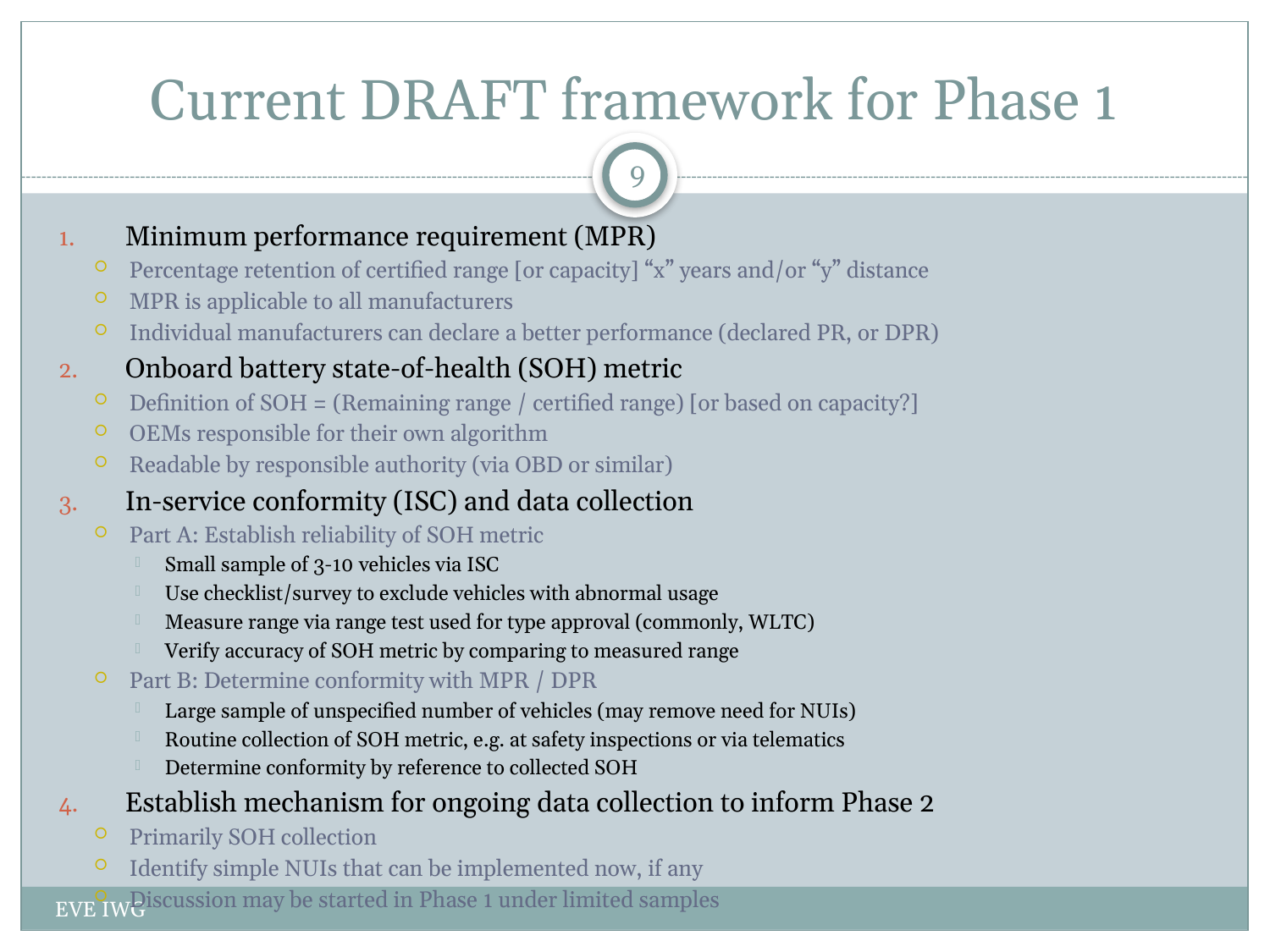

# Current DRAFT framework for Phase 1
9
Minimum performance requirement (MPR)
Percentage retention of certified range [or capacity] “x” years and/or “y” distance
MPR is applicable to all manufacturers
Individual manufacturers can declare a better performance (declared PR, or DPR)
Onboard battery state-of-health (SOH) metric
Definition of SOH = (Remaining range / certified range) [or based on capacity?]
OEMs responsible for their own algorithm
Readable by responsible authority (via OBD or similar)
In-service conformity (ISC) and data collection
Part A: Establish reliability of SOH metric
Small sample of 3-10 vehicles via ISC
Use checklist/survey to exclude vehicles with abnormal usage
Measure range via range test used for type approval (commonly, WLTC)
Verify accuracy of SOH metric by comparing to measured range
Part B: Determine conformity with MPR / DPR
Large sample of unspecified number of vehicles (may remove need for NUIs)
Routine collection of SOH metric, e.g. at safety inspections or via telematics
Determine conformity by reference to collected SOH
Establish mechanism for ongoing data collection to inform Phase 2
Primarily SOH collection
Identify simple NUIs that can be implemented now, if any
Discussion may be started in Phase 1 under limited samples
EVE IWG